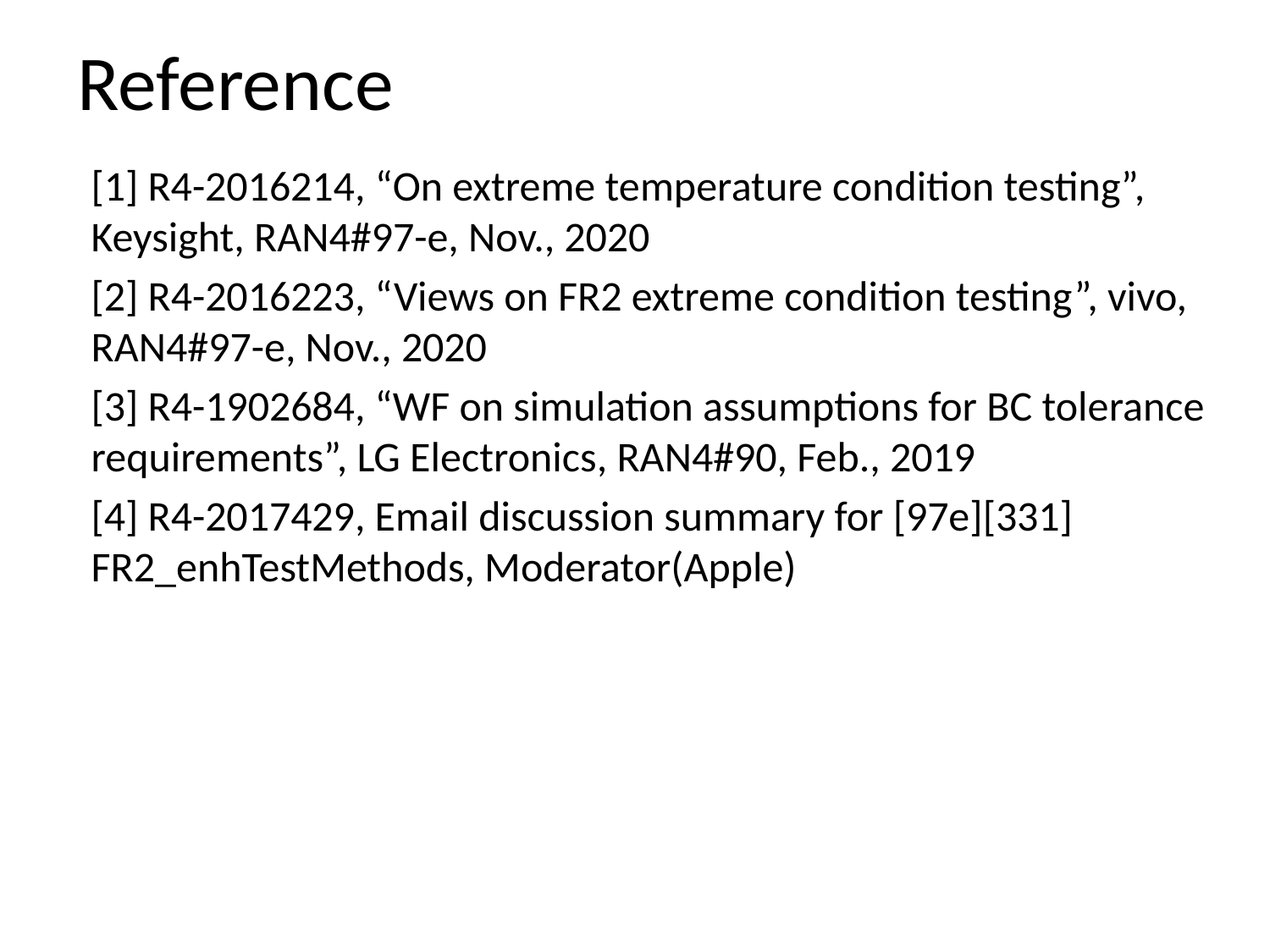

# Reference
[1] R4-2016214, “On extreme temperature condition testing”, Keysight, RAN4#97-e, Nov., 2020
[2] R4-2016223, “Views on FR2 extreme condition testing”, vivo, RAN4#97-e, Nov., 2020
[3] R4-1902684, “WF on simulation assumptions for BC tolerance requirements”, LG Electronics, RAN4#90, Feb., 2019
[4] R4-2017429, Email discussion summary for [97e][331] FR2_enhTestMethods, Moderator(Apple)